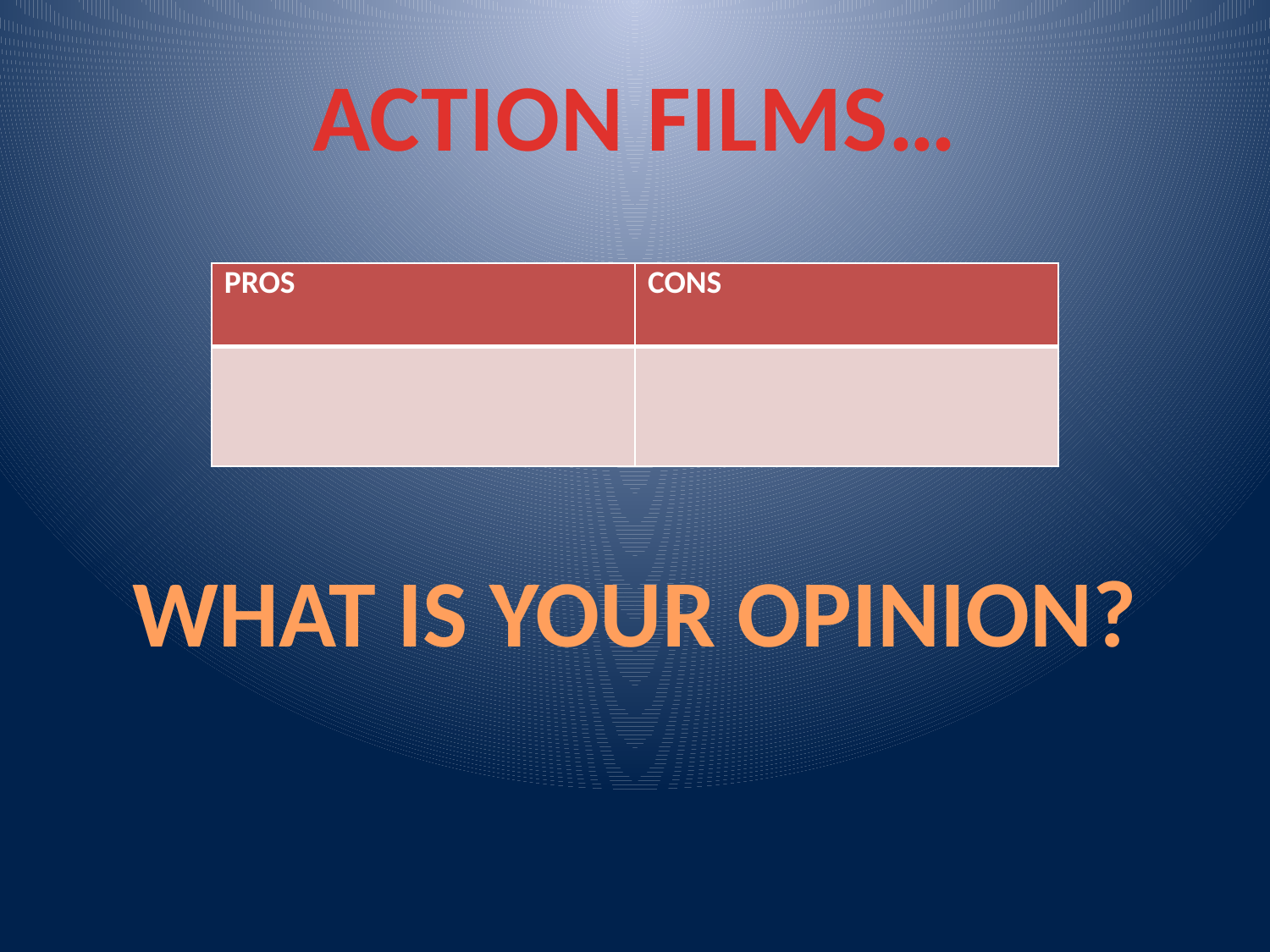

ACTION FILMS…
| PROS | CONS |
| --- | --- |
|  |  |
WHAT IS YOUR OPINION?